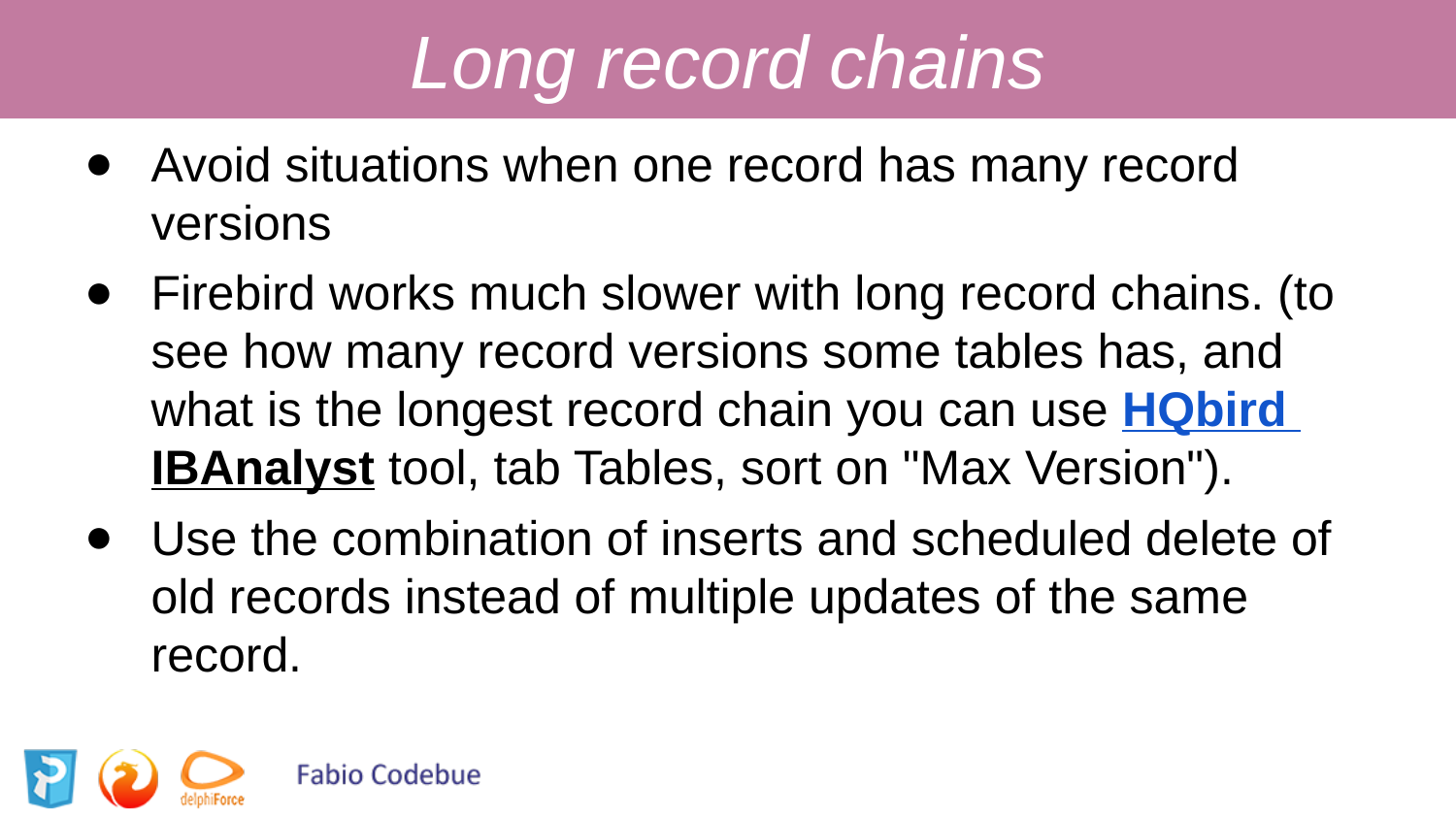

Long record chains
Avoid situations when one record has many record versions
Firebird works much slower with long record chains. (to see how many record versions some tables has, and what is the longest record chain you can use HQbird IBAnalyst tool, tab Tables, sort on "Max Version").
Use the combination of inserts and scheduled delete of old records instead of multiple updates of the same record.